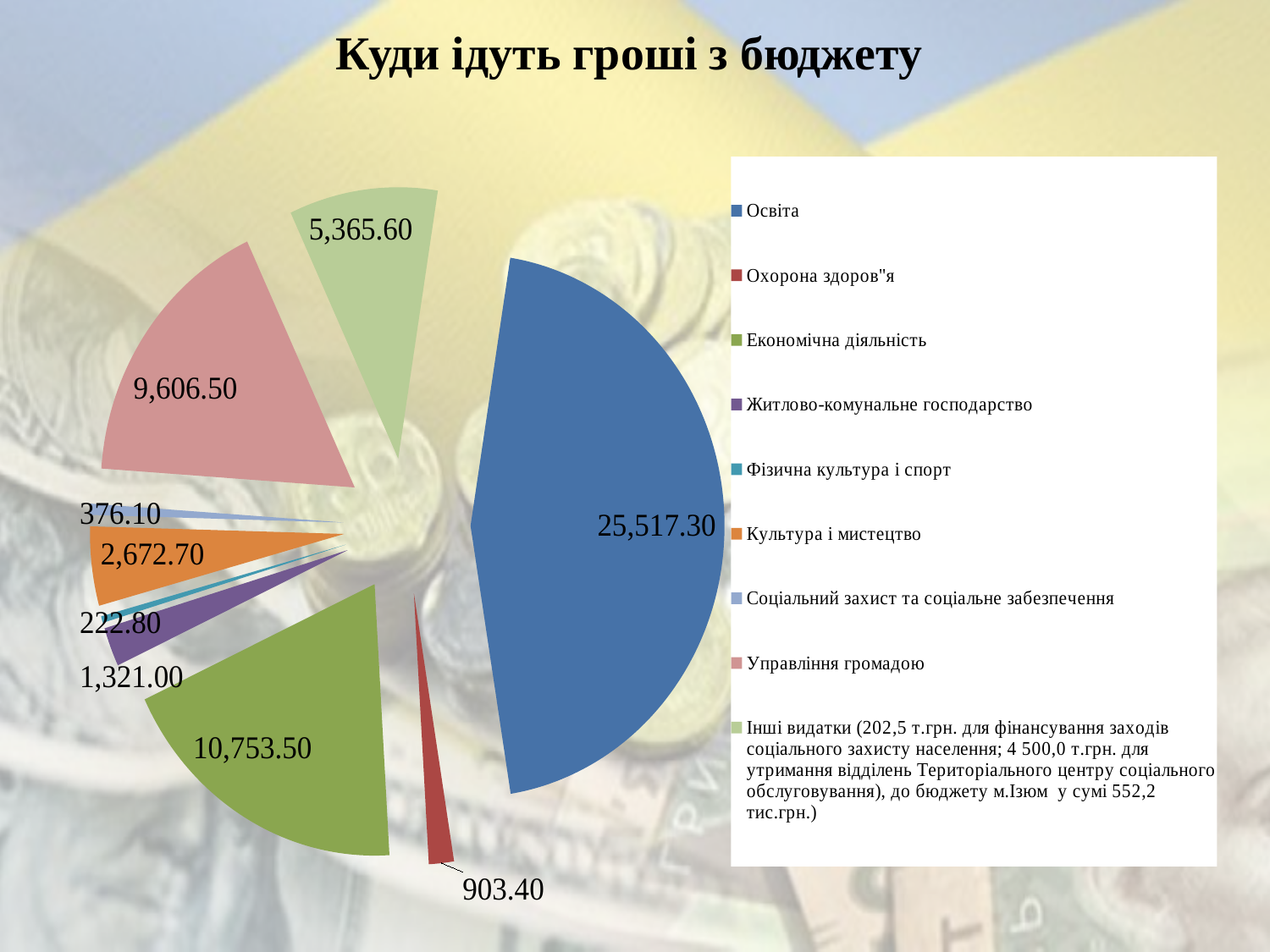

# Куди ідуть гроші з бюджету

### Chart

| Category | тис. грн. |
|---|---|
| Освіта | 25517.3 |
| Охорона здоров"я | 903.4 |
| Економічна діяльність | 10753.5 |
| Житлово-комунальне господарство  | 1321.0 |
| Фізична культура і спорт | 222.8 |
| Культура і мистецтво | 2672.7 |
| Соціальний захист та соціальне забезпечення | 376.1 |
| Управління громадою | 9606.5 |
| Інші видатки (202,5 т.грн. для фінансування заходів соціального захисту населення; 4 500,0 т.грн. для утримання відділень Територіального центру соціального обслуговування), до бюджету м.Ізюм  у сумі 552,2 тис.грн.) | 5365.6 |